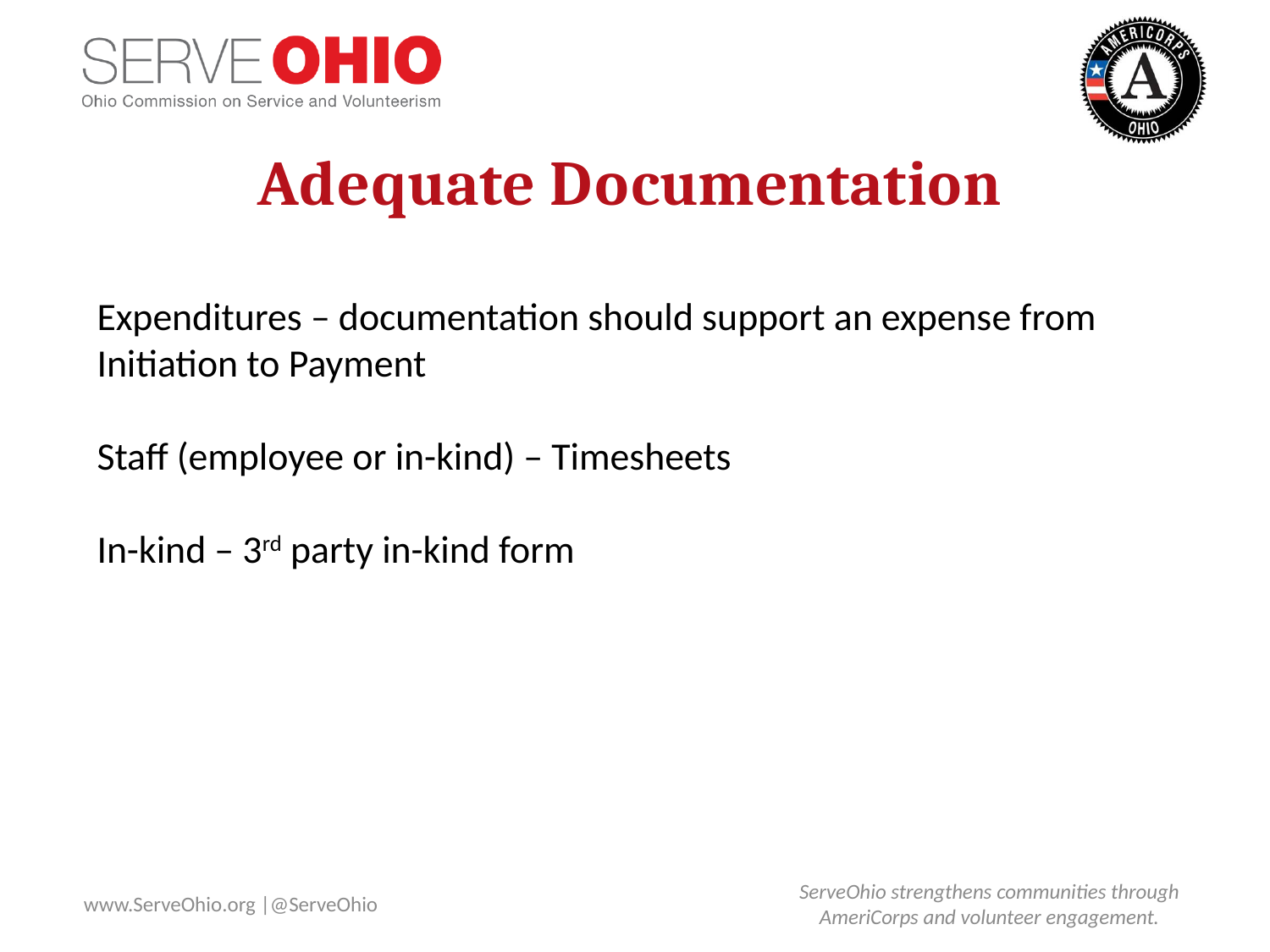

# Adequate Documentation
Expenditures – documentation should support an expense from Initiation to Payment

Staff (employee or in-kind) – Timesheets

In-kind – 3rd party in-kind form

www.ServeOhio.org |@ServeOhio
ServeOhio strengthens communities through AmeriCorps and volunteer engagement.